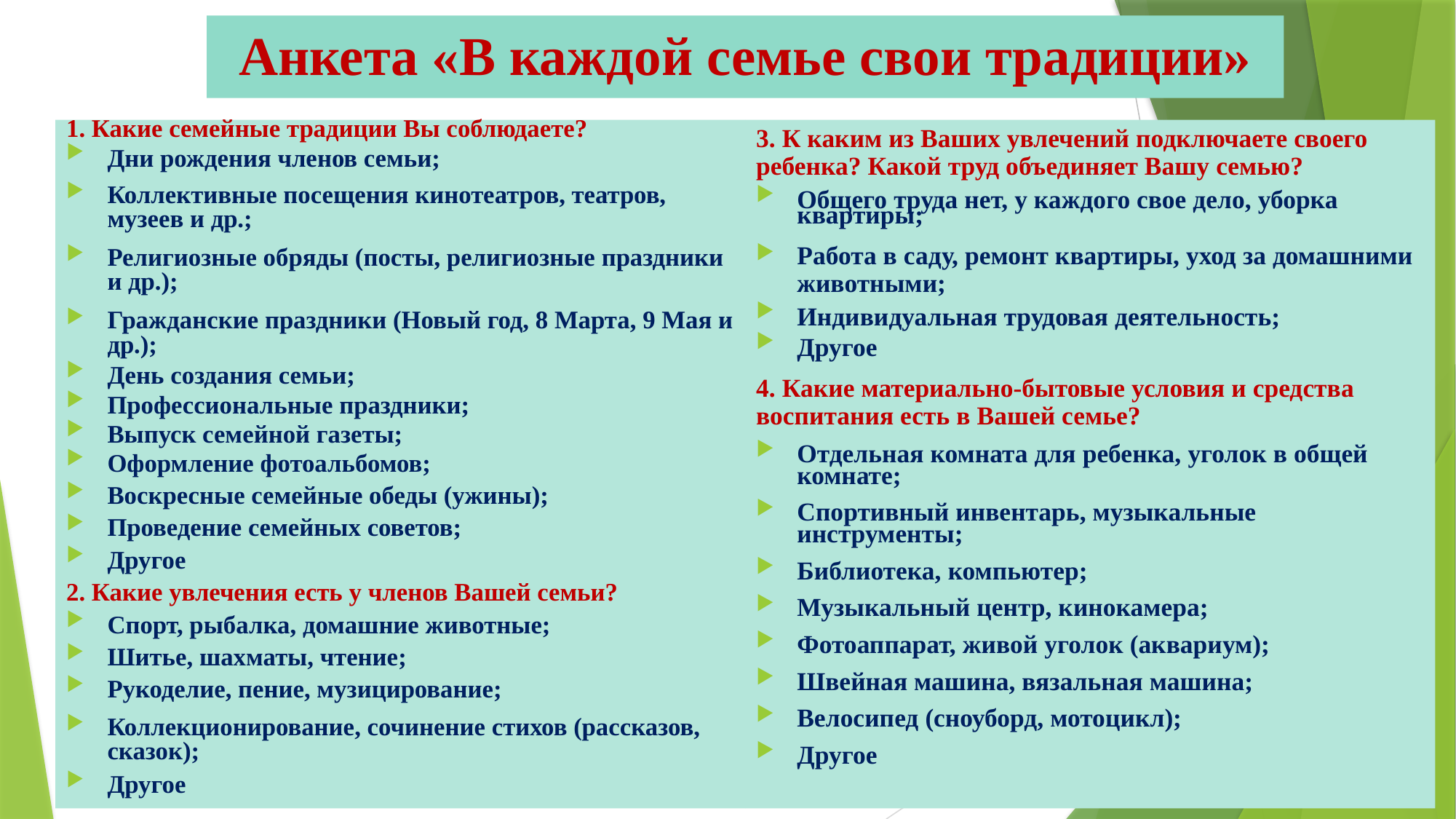

# Анкета «В каждой семье свои традиции»
1. Какие семейные традиции Вы соблюдаете?
Дни рождения членов семьи;
Коллективные посещения кинотеатров, театров, музеев и др.;
Религиозные обряды (посты, религиозные праздники и др.);
Гражданские праздники (Новый год, 8 Марта, 9 Мая и др.);
День создания семьи;
Профессиональные праздники;
Выпуск семейной газеты;
Оформление фотоальбомов;
Воскресные семейные обеды (ужины);
Проведение семейных советов;
Другое
2. Какие увлечения есть у членов Вашей семьи?
Спорт, рыбалка, домашние животные;
Шитье, шахматы, чтение;
Рукоделие, пение, музицирование;
Коллекционирование, сочинение стихов (рассказов, сказок);
Другое
3. К каким из Ваших увлечений подключаете своего ребенка? Какой труд объединяет Вашу семью?
Общего труда нет, у каждого свое дело, уборка квартиры;
Работа в саду, ремонт квартиры, уход за домашними животными;
Индивидуальная трудовая деятельность;
Другое
4. Какие материально-бытовые условия и средства воспитания есть в Вашей семье?
Отдельная комната для ребенка, уголок в общей комнате;
Спортивный инвентарь, музыкальные инструменты;
Библиотека, компьютер;
Музыкальный центр, кинокамера;
Фотоаппарат, живой уголок (аквариум);
Швейная машина, вязальная машина;
Велосипед (сноуборд, мотоцикл);
Другое